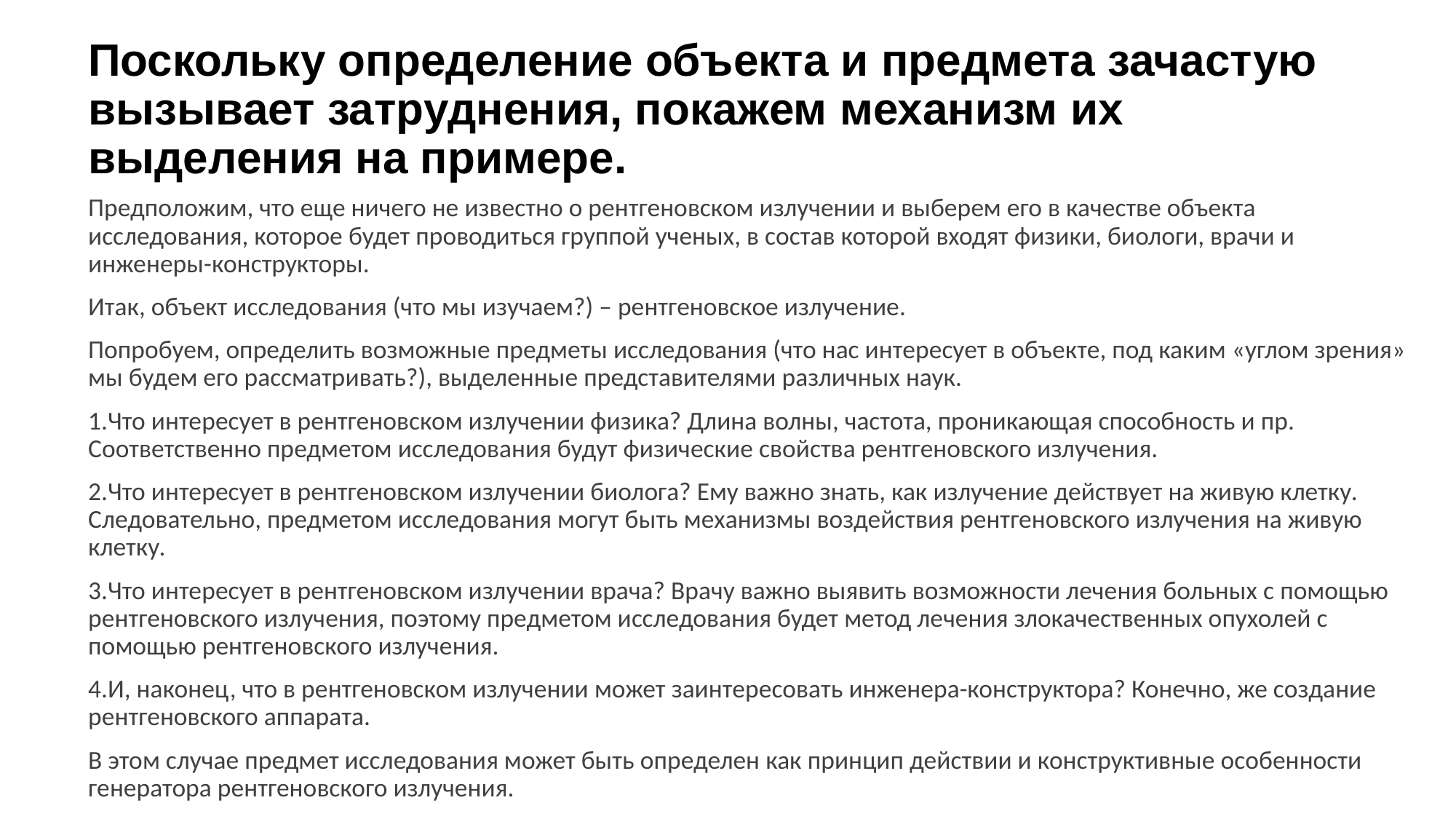

# Поскольку определение объекта и предмета зачастую вызывает затруднения, покажем механизм их выделения на примере.
Предположим, что еще ничего не известно о рентгеновском излучении и выберем его в качестве объекта исследования, которое будет проводиться группой ученых, в состав которой входят физики, биологи, врачи и инженеры-конструкторы.
Итак, объект исследования (что мы изучаем?) – рентгеновское излучение.
Попробуем, определить возможные предметы исследования (что нас интересует в объекте, под каким «углом зрения» мы будем его рассматривать?), выделенные представителями различных наук.
1.Что интересует в рентгеновском излучении физика? Длина волны, частота, проникающая способность и пр. Соответственно предметом исследования будут физические свойства рентгеновского излучения.
2.Что интересует в рентгеновском излучении биолога? Ему важно знать, как излучение действует на живую клетку. Следовательно, предметом исследования могут быть механизмы воздействия рентгеновского излучения на живую клетку.
3.Что интересует в рентгеновском излучении врача? Врачу важно выявить возможности лечения больных с помощью рентгеновского излучения, поэтому предметом исследования будет метод лечения злокачественных опухолей с помощью рентгеновского излучения.
4.И, наконец, что в рентгеновском излучении может заинтересовать инженера-конструктора? Конечно, же создание рентгеновского аппарата.
В этом случае предмет исследования может быть определен как принцип действии и конструктивные особенности генератора рентгеновского излучения.